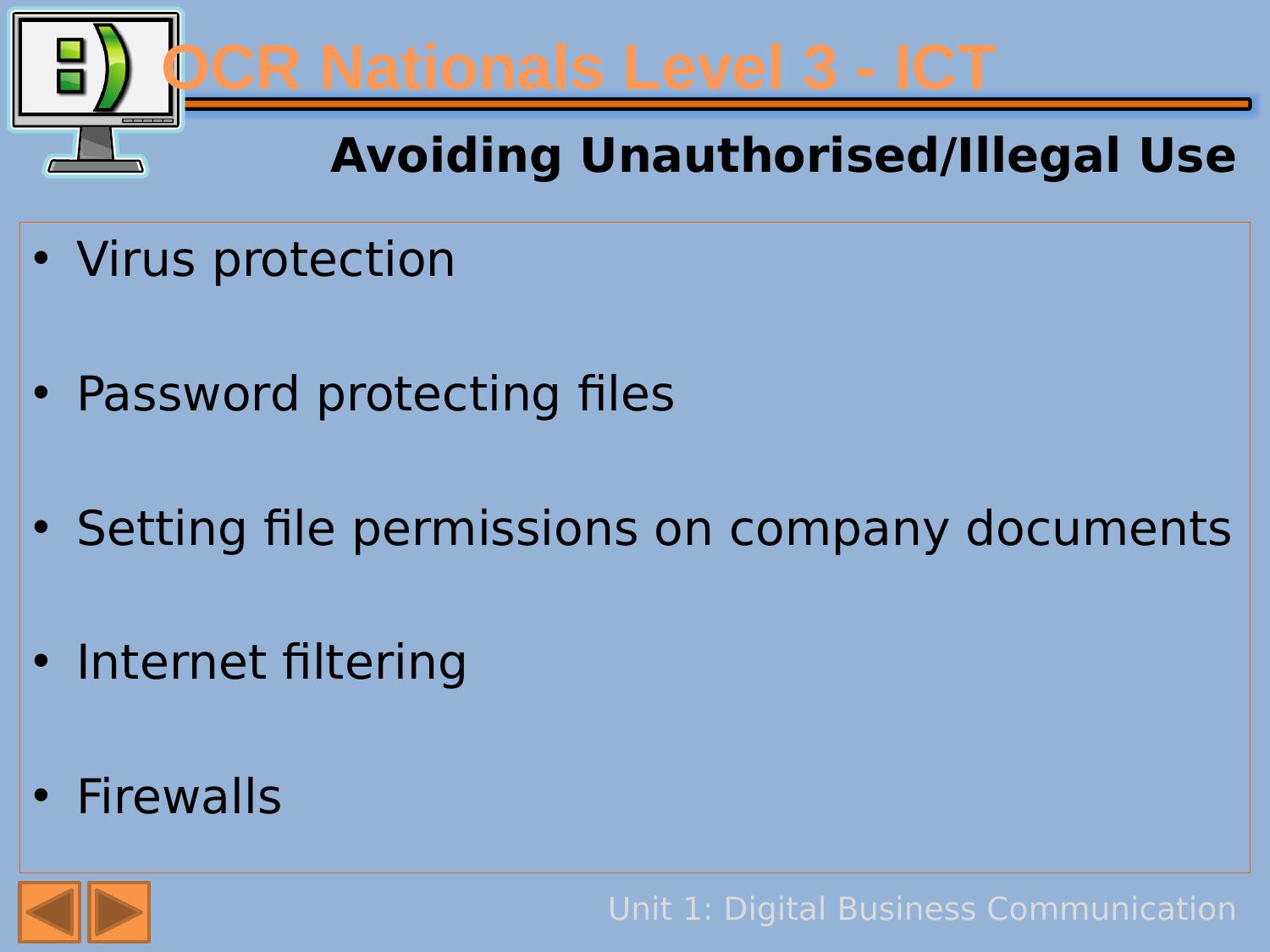

# Avoiding Unauthorised/Illegal Use
Virus protection

Password protecting files

Setting file permissions on company documents

Internet filtering

Firewalls